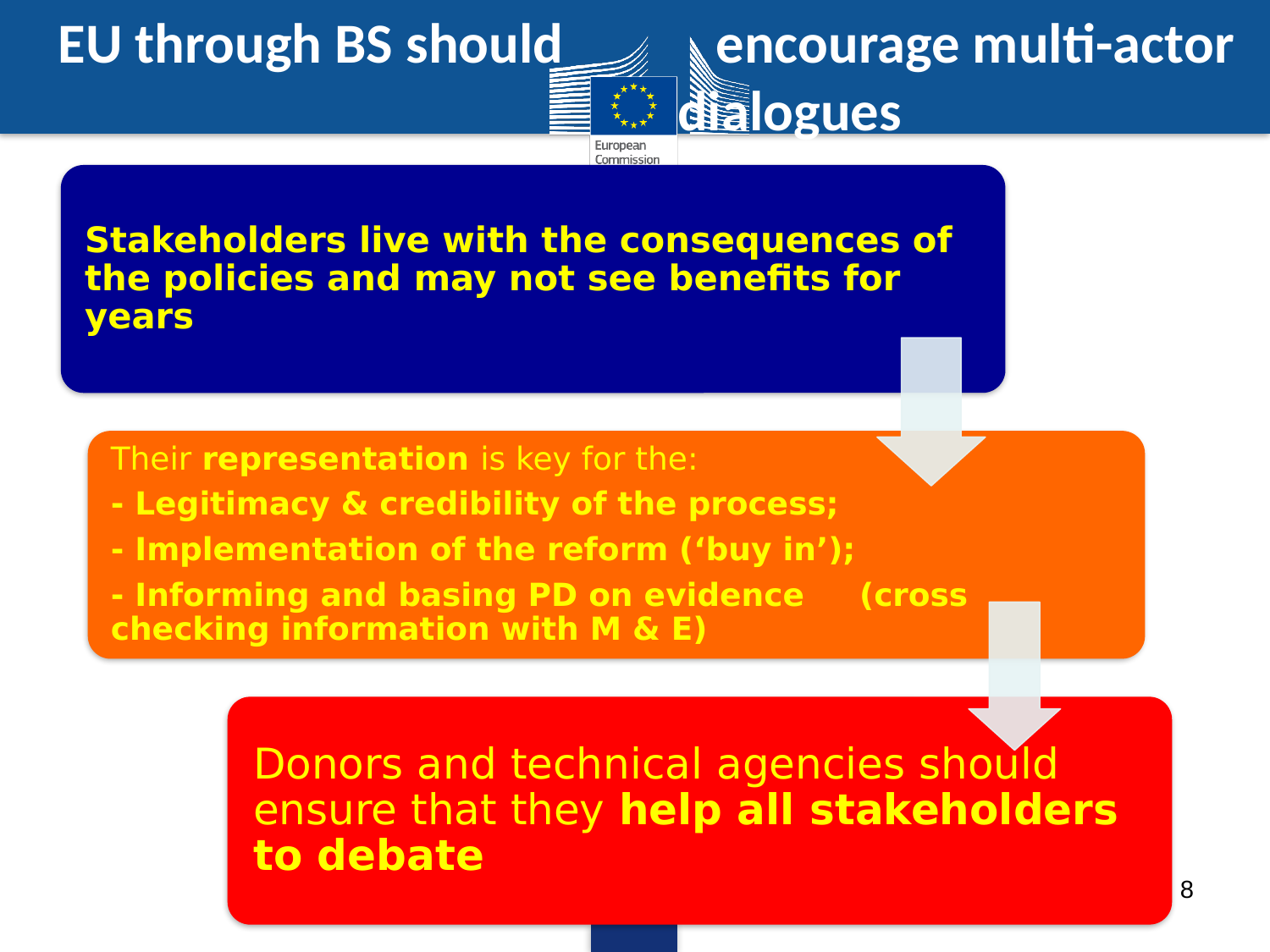

EU through BS should            encourage multi-actor                                              dialogues

Stakeholders live with the consequences of the policies and may not see benefits for years
Their representation is key for the:
- Legitimacy & credibility of the process;
- Implementation of the reform (‘buy in’);
- Informing and basing PD on evidence     (cross checking information with M & E)
Donors and technical agencies should ensure that they help all stakeholders to debate

8